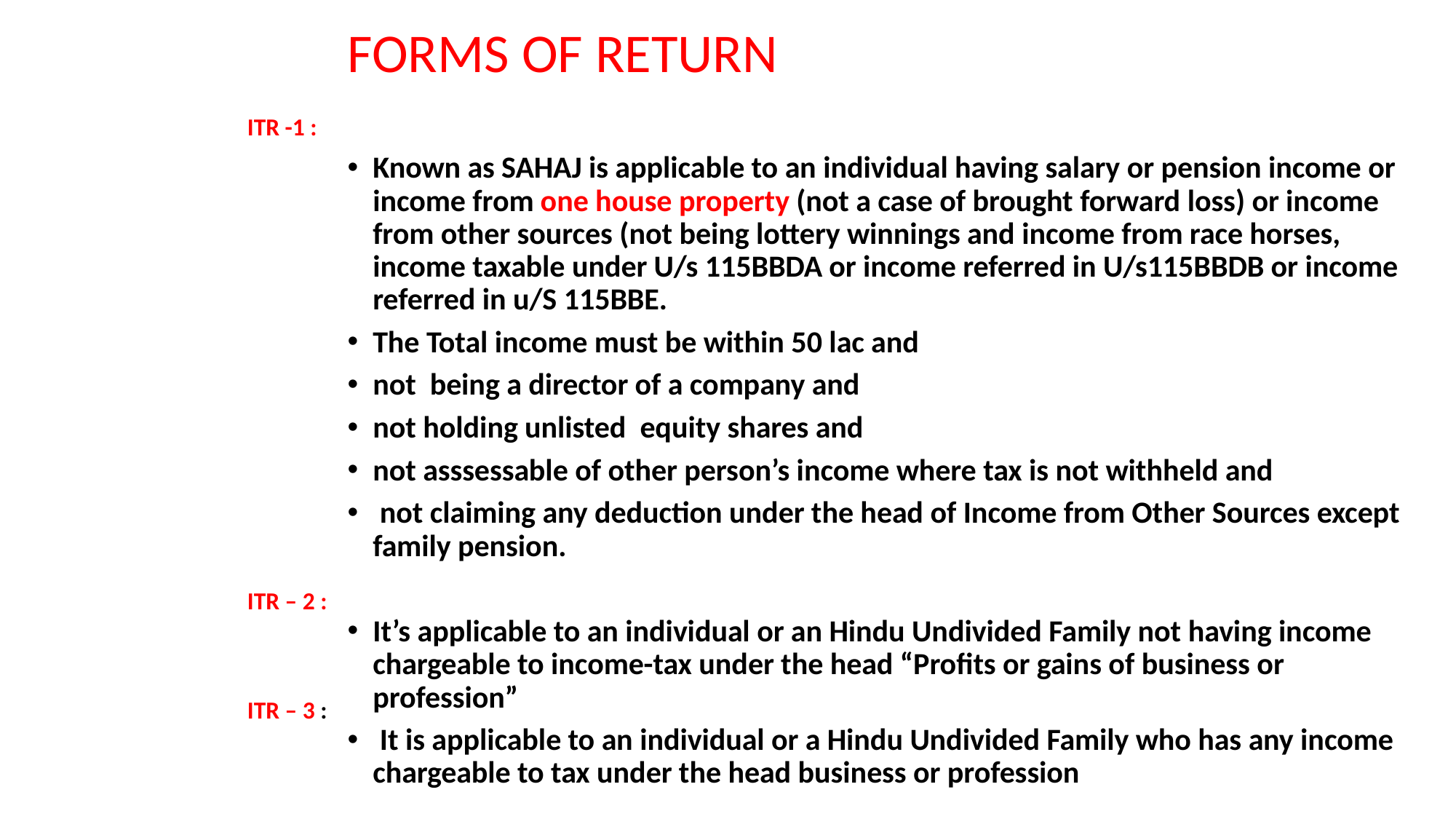

# FORMS OF RETURN

Known as SAHAJ is applicable to an individual having salary or pension income or income from one house property (not a case of brought forward loss) or income from other sources (not being lottery winnings and income from race horses, income taxable under U/s 115BBDA or income referred in U/s115BBDB or income referred in u/S 115BBE.
The Total income must be within 50 lac and
not  being a director of a company and
not holding unlisted  equity shares and
not asssessable of other person’s income where tax is not withheld and
 not claiming any deduction under the head of Income from Other Sources except family pension.

It’s applicable to an individual or an Hindu Undivided Family not having income chargeable to income-tax under the head “Profits or gains of business or profession”
 It is applicable to an individual or a Hindu Undivided Family who has any income chargeable to tax under the head business or profession

ITR -1 :

ITR – 2 :

ITR – 3 :